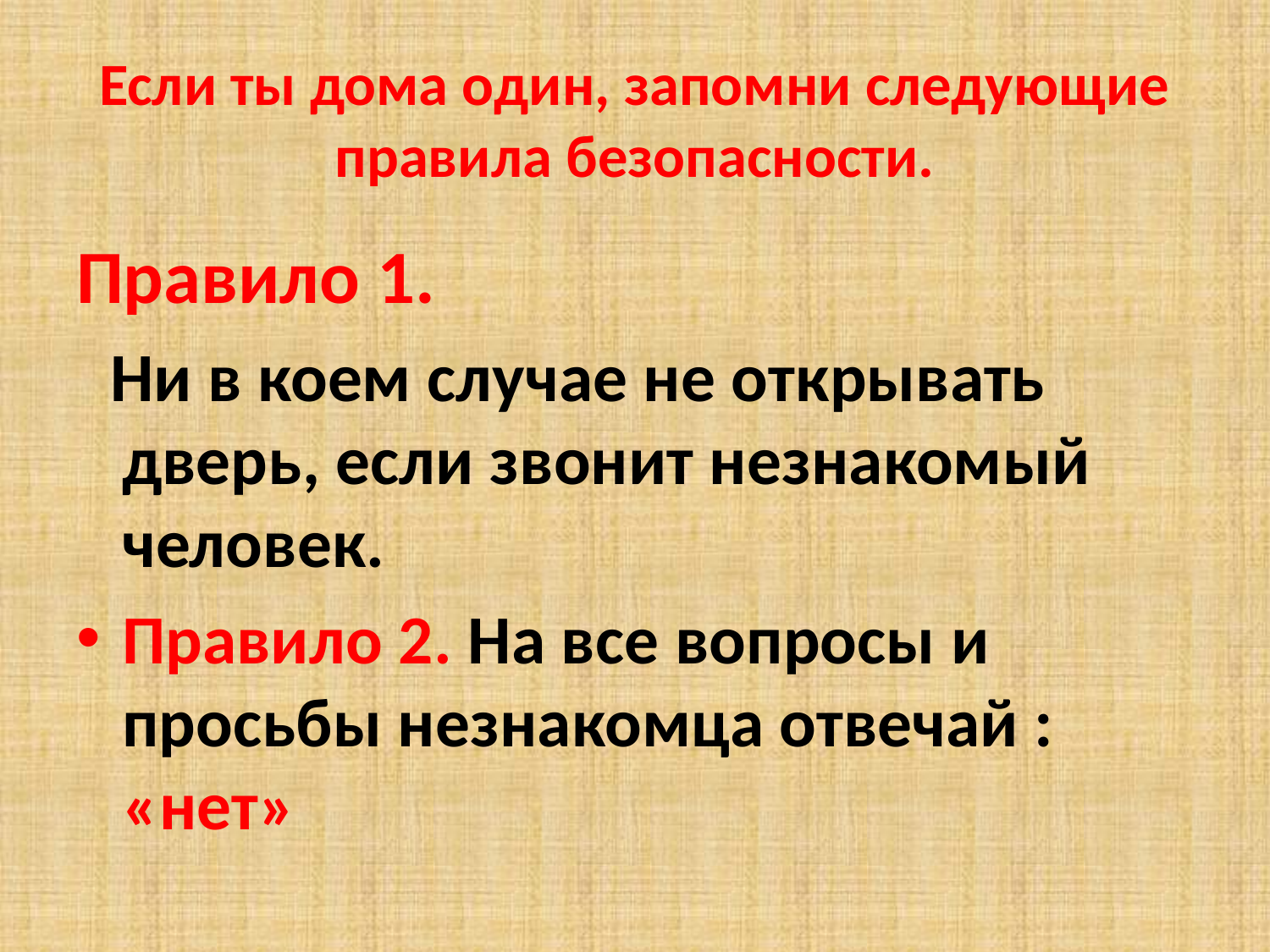

# Если ты дома один, запомни следующие правила безопасности.
Правило 1.
   Ни в коем случае не открывать дверь, если звонит незнакомый человек.
Правило 2. На все вопросы и просьбы незнакомца отвечай : «нет»